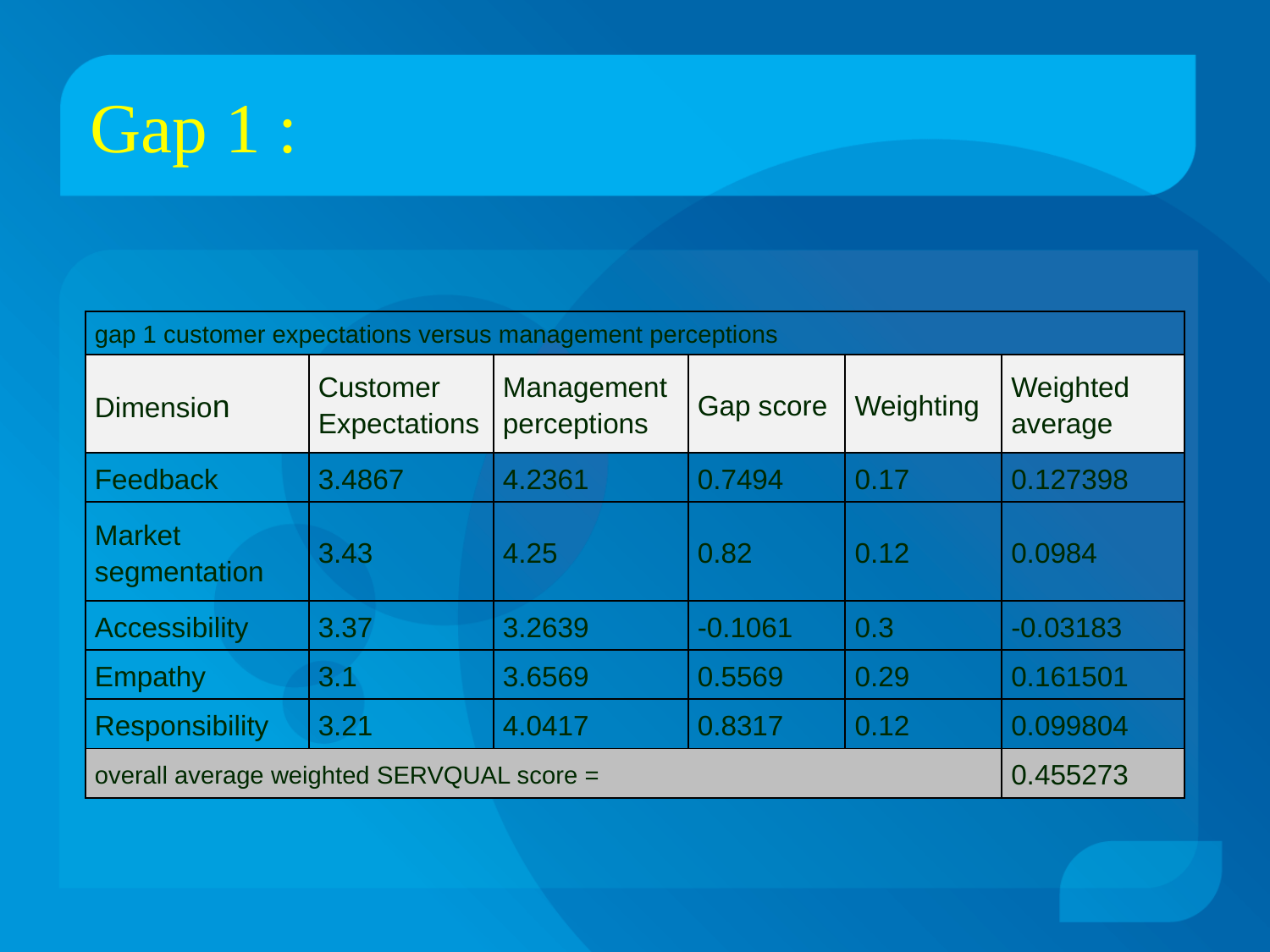

Gap 1 :
| gap 1 customer expectations versus management perceptions |  |  |  |  |  |
| --- | --- | --- | --- | --- | --- |
| Dimension | Customer Expectations | Management perceptions | Gap score | Weighting | Weighted average |
| Feedback | 3.4867 | 4.2361 | 0.7494 | 0.17 | 0.127398 |
| Market segmentation | 3.43 | 4.25 | 0.82 | 0.12 | 0.0984 |
| Accessibility | 3.37 | 3.2639 | -0.1061 | 0.3 | -0.03183 |
| Empathy | 3.1 | 3.6569 | 0.5569 | 0.29 | 0.161501 |
| Responsibility | 3.21 | 4.0417 | 0.8317 | 0.12 | 0.099804 |
| overall average weighted SERVQUAL score = |  |  |  |  | 0.455273 |